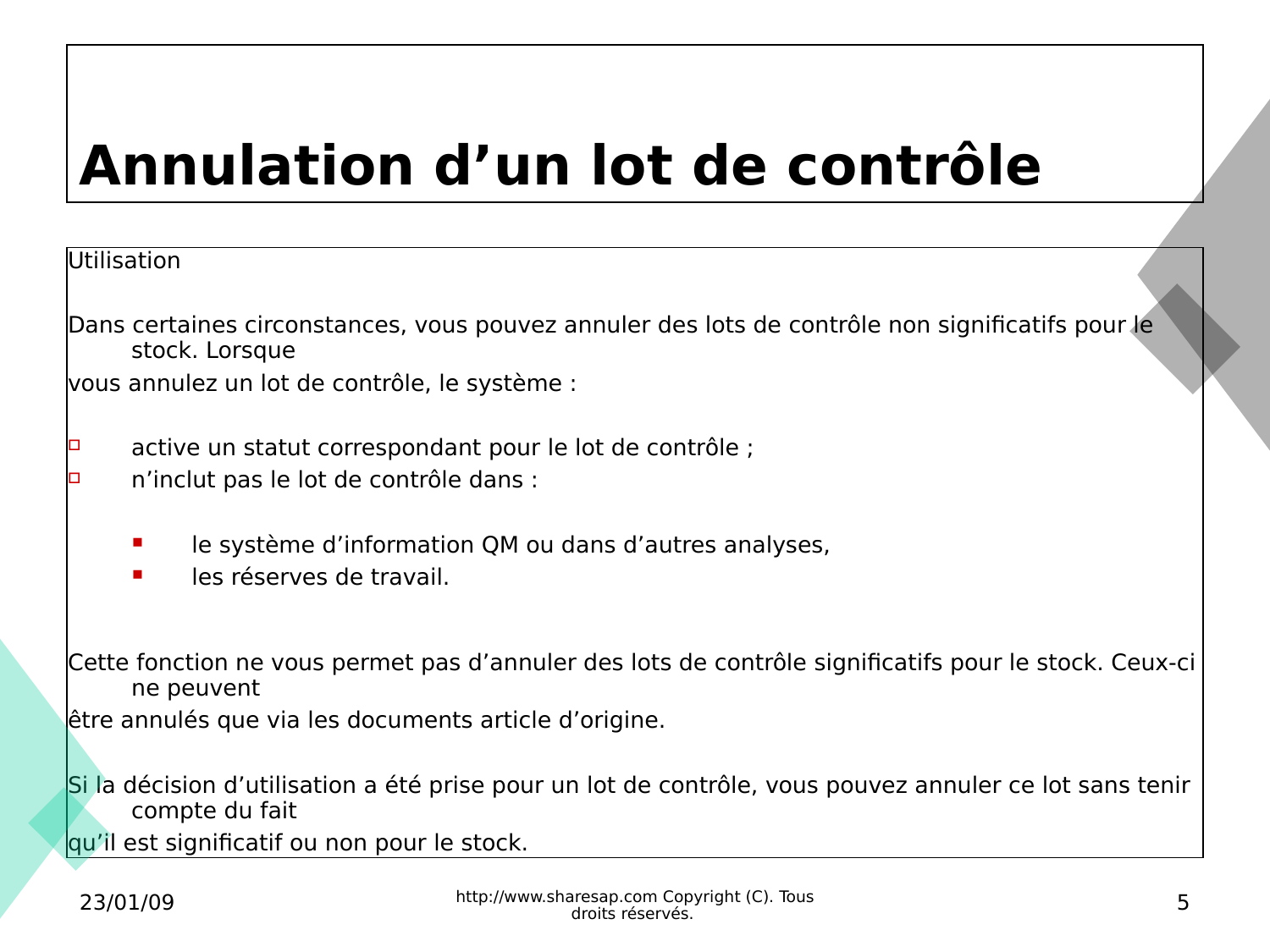

# Annulation d’un lot de contrôle

Utilisation

Dans certaines circonstances, vous pouvez annuler des lots de contrôle non significatifs pour le stock. Lorsque
vous annulez un lot de contrôle, le système :

active un statut correspondant pour le lot de contrôle ;
n’inclut pas le lot de contrôle dans :

le système d’information QM ou dans d’autres analyses,
les réserves de travail.

Cette fonction ne vous permet pas d’annuler des lots de contrôle significatifs pour le stock. Ceux-ci ne peuvent
être annulés que via les documents article d’origine.

Si la décision d’utilisation a été prise pour un lot de contrôle, vous pouvez annuler ce lot sans tenir compte du fait
qu’il est significatif ou non pour le stock.

23/01/09
http://www.sharesap.com Copyright (C). Tous droits réservés.
5